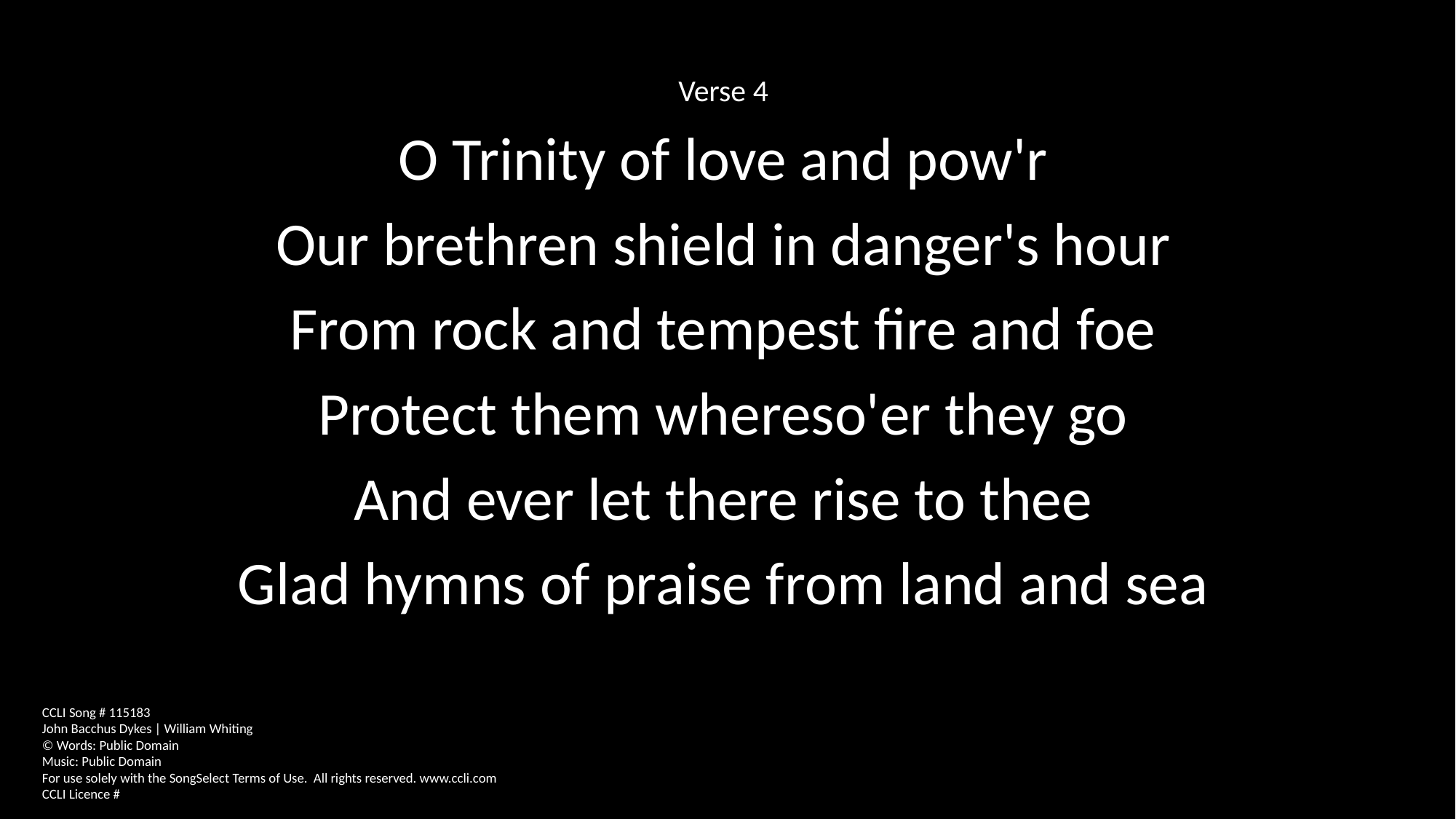

Verse 4
O Trinity of love and pow'r
Our brethren shield in danger's hour
From rock and tempest fire and foe
Protect them whereso'er they go
And ever let there rise to thee
Glad hymns of praise from land and sea
CCLI Song # 115183
John Bacchus Dykes | William Whiting
© Words: Public Domain
Music: Public Domain
For use solely with the SongSelect Terms of Use.  All rights reserved. www.ccli.com
CCLI Licence #